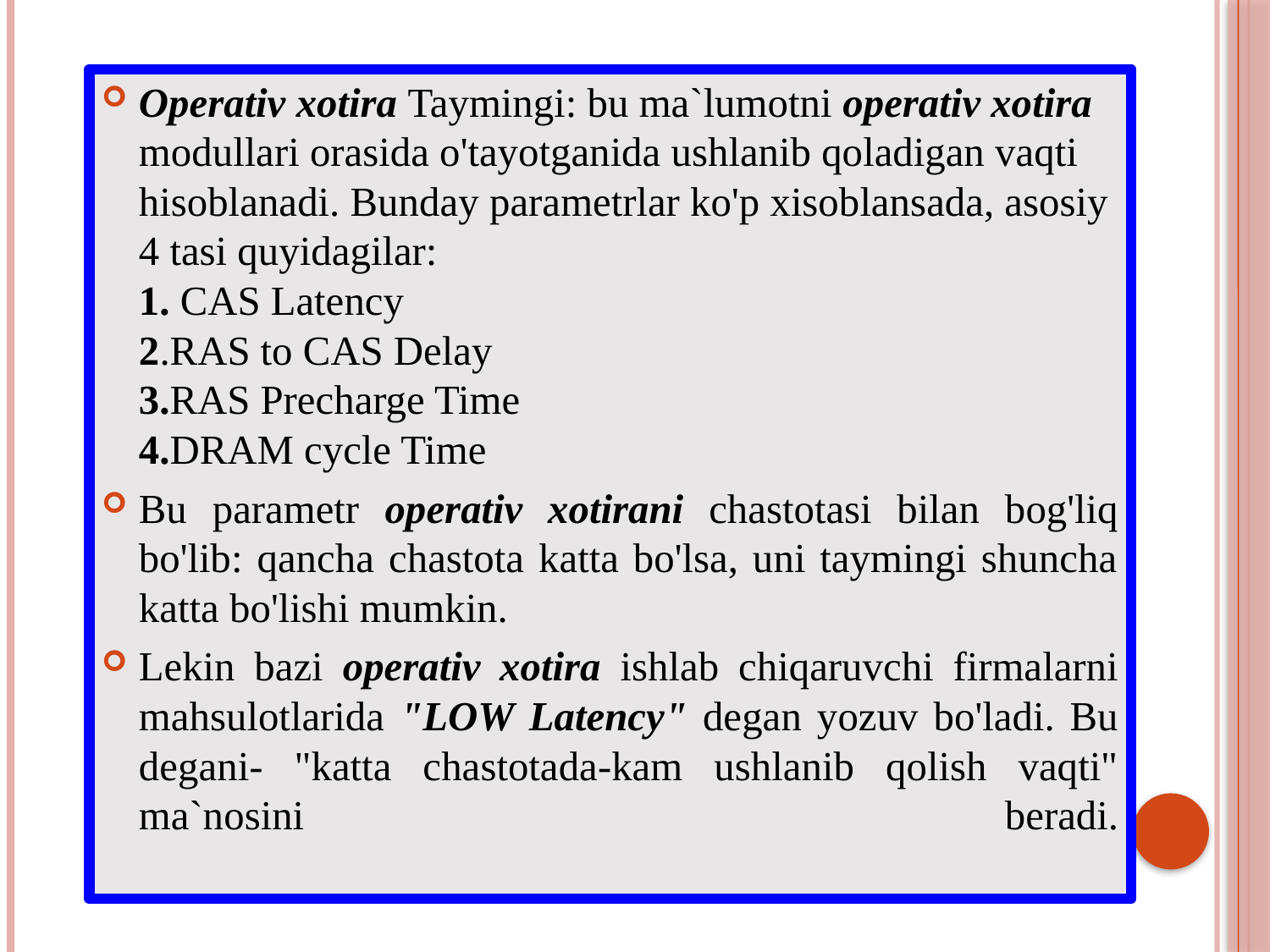

Operativ xotira Taymingi: bu ma`lumotni operativ xotira modullari orasida o'tayotganida ushlanib qoladigan vaqti hisoblanadi. Bunday parametrlar ko'p xisoblansada, asosiy 4 tasi quyidagilar:
1. CAS Latency
2.RAS to CAS Delay
3.RAS Precharge Time
4.DRAM cycle Time
Bu parametr operativ xotirani chastotasi bilan bog'liq bo'lib: qancha chastota katta bo'lsa, uni taymingi shuncha katta bo'lishi mumkin.
Lekin bazi operativ xotira ishlab chiqaruvchi firmalarni mahsulotlarida "LOW Latency" degan yozuv bo'ladi. Bu degani- "katta chastotada-kam ushlanib qolish vaqti" ma`nosini beradi.